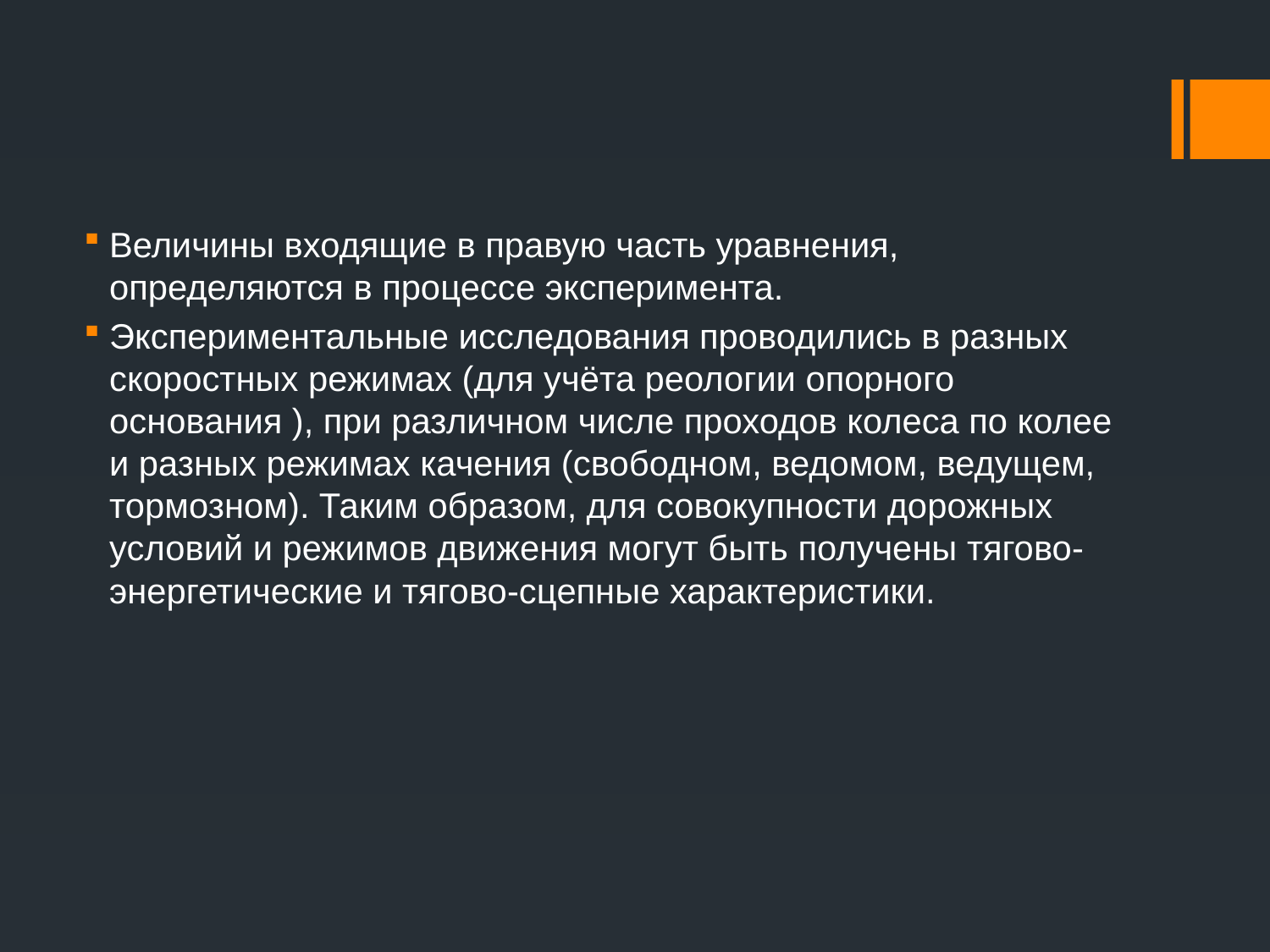

Величины входящие в правую часть уравнения, определяются в процессе эксперимента.
Экспериментальные исследования проводились в разных скоростных режимах (для учёта реологии опорного основания ), при различном числе проходов колеса по колее и разных режимах качения (свободном, ведомом, ведущем, тормозном). Таким образом, для совокупности дорожных условий и режимов движения могут быть получены тягово-энергетические и тягово-сцепные характеристики.

#